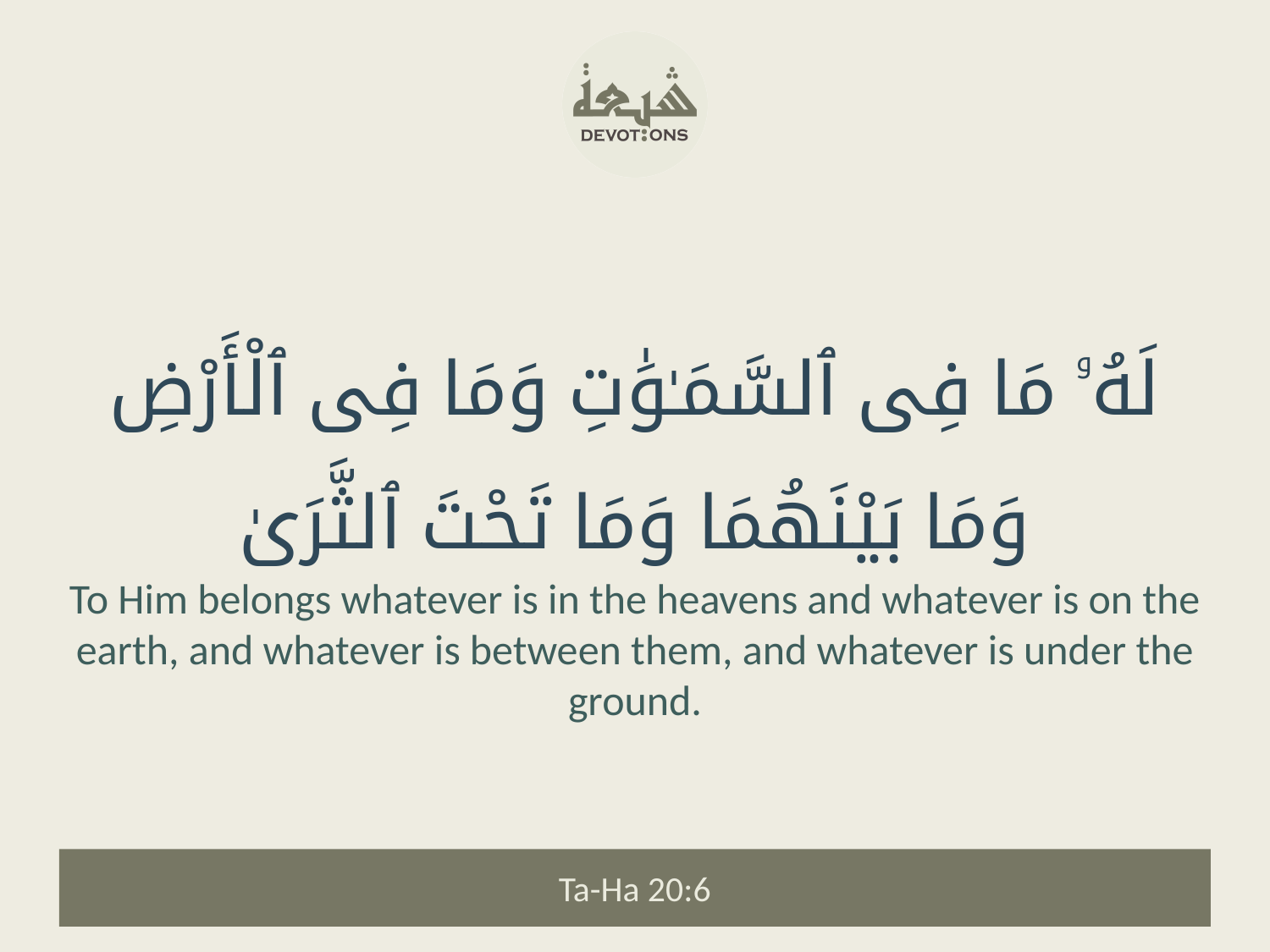

لَهُۥ مَا فِى ٱلسَّمَـٰوَٰتِ وَمَا فِى ٱلْأَرْضِ وَمَا بَيْنَهُمَا وَمَا تَحْتَ ٱلثَّرَىٰ
To Him belongs whatever is in the heavens and whatever is on the earth, and whatever is between them, and whatever is under the ground.
Ta-Ha 20:6